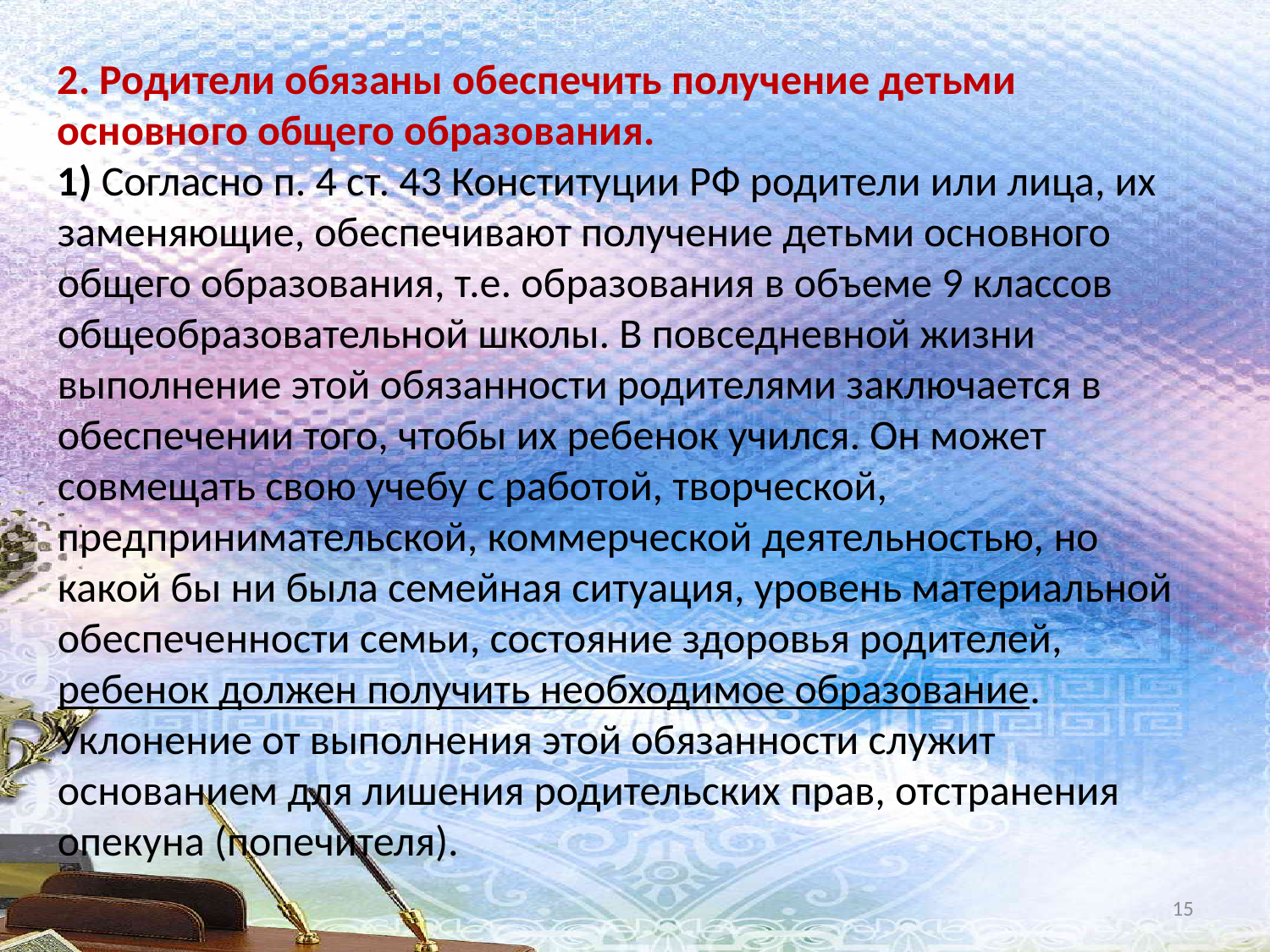

2. Родители обязаны обеспечить получение детьми основного общего образования.
1) Согласно п. 4 ст. 43 Конституции РФ родители или лица, их заменяющие, обеспечивают получение детьми основного общего образования, т.е. образования в объеме 9 классов общеобразовательной школы. В повседневной жизни выполнение этой обязанности родителями заключается в обеспечении того, чтобы их ребенок учился. Он может совмещать свою учебу с работой, творческой, предпринимательской, коммерческой деятельностью, но какой бы ни была семейная ситуация, уровень материальной обеспеченности семьи, состояние здоровья родителей, ребенок должен получить необходимое образование. Уклонение от выполнения этой обязанности служит основанием для лишения родительских прав, отстранения опекуна (попечителя).
15